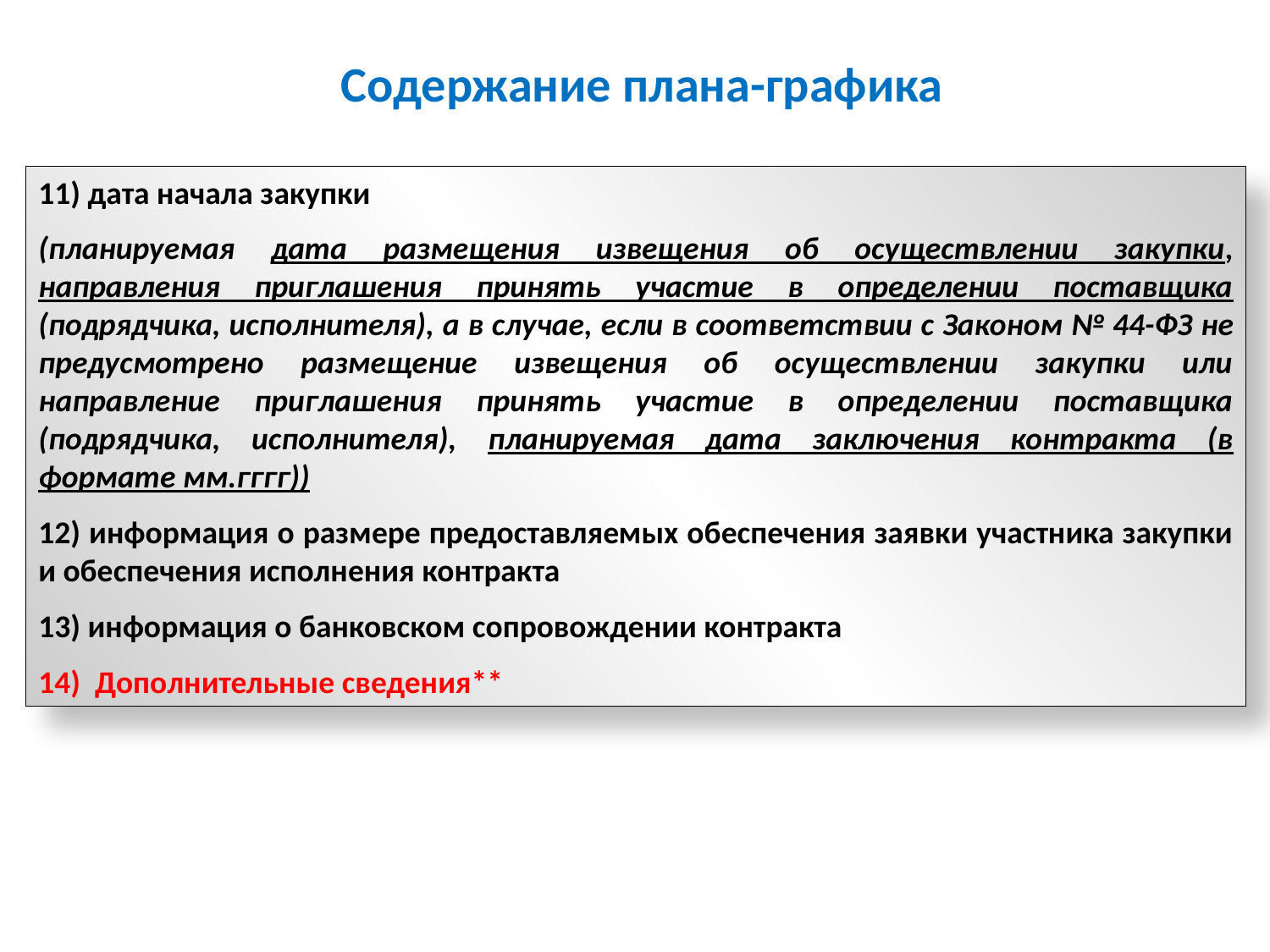

Содержание плана-графика
11) дата начала закупки
(планируемая дата размещения извещения об осуществлении закупки, направления приглашения принять участие в определении поставщика (подрядчика, исполнителя), а в случае, если в соответствии с Законом № 44-ФЗ не предусмотрено размещение извещения об осуществлении закупки или направление приглашения принять участие в определении поставщика (подрядчика, исполнителя), планируемая дата заключения контракта (в формате мм.гггг))
12) информация о размере предоставляемых обеспечения заявки участника закупки и обеспечения исполнения контракта
13) информация о банковском сопровождении контракта
14)  Дополнительные сведения**